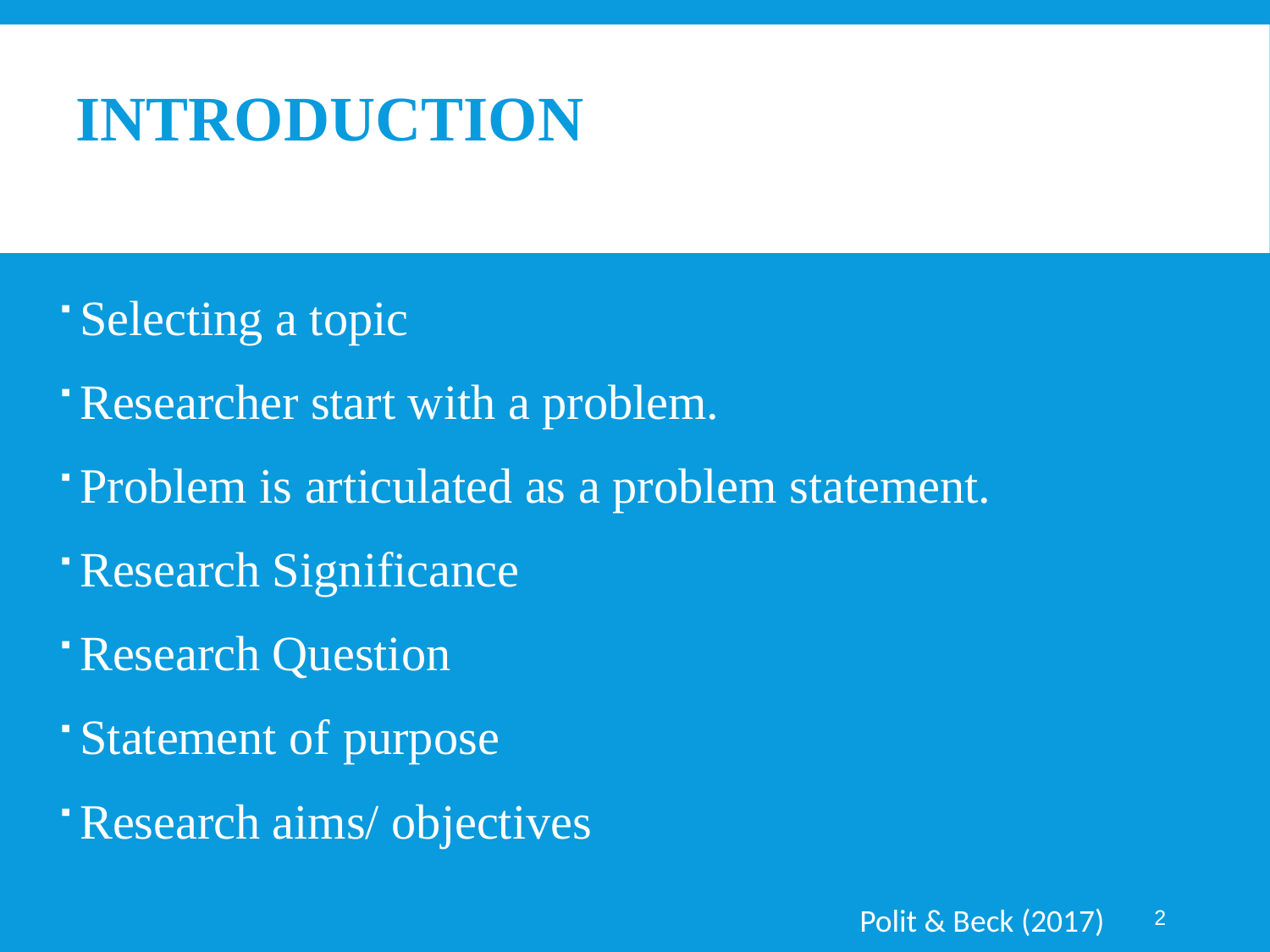

# Introduction
Selecting a topic
Researcher start with a problem.
Problem is articulated as a problem statement.
Research Significance
Research Question
Statement of purpose
Research aims/ objectives

2
Polit & Beck (2017)